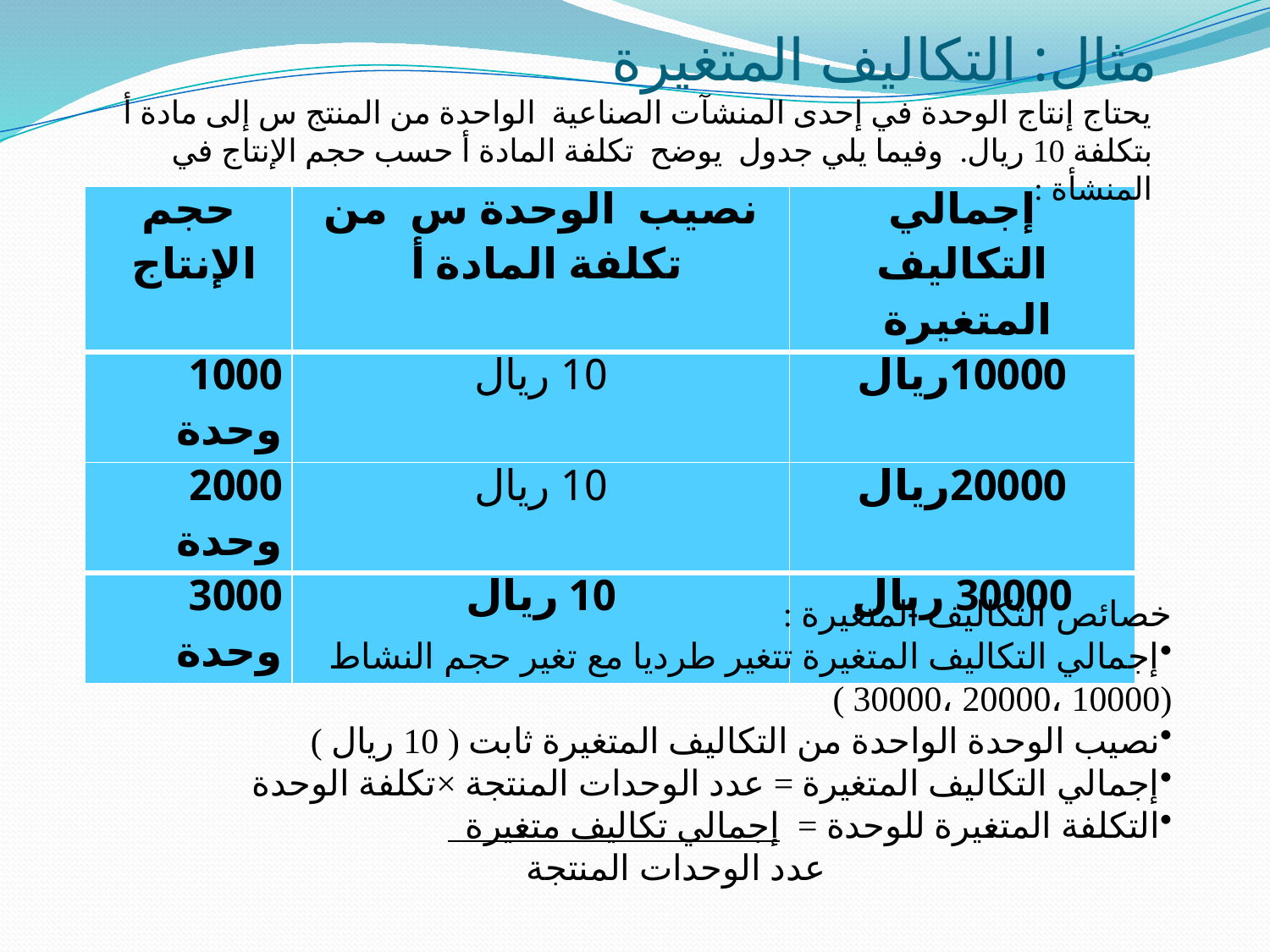

# مثال: التكاليف المتغيرة
يحتاج إنتاج الوحدة في إحدى المنشآت الصناعية  الواحدة من المنتج س إلى مادة أ  بتكلفة 10 ريال.  وفيما يلي جدول  يوضح  تكلفة المادة أ حسب حجم الإنتاج في المنشأة :
| حجم الإنتاج | نصيب الوحدة س من تكلفة المادة أ | إجمالي التكاليف المتغيرة |
| --- | --- | --- |
| 1000 وحدة | 10 ريال | 10000ريال |
| 2000 وحدة | 10 ريال | 20000ريال |
| 3000 وحدة | 10 ريال | 30000 ريال |

خصائص التكاليف المتغيرة :
إجمالي التكاليف المتغيرة تتغير طرديا مع تغير حجم النشاط  (10000 ،20000 ،30000 )
نصيب الوحدة الواحدة من التكاليف المتغيرة ثابت ( 10 ريال )
إجمالي التكاليف المتغيرة = عدد الوحدات المنتجة ×تكلفة الوحدة
التكلفة المتغيرة للوحدة =  إجمالي تكاليف متغيرة
                                       عدد الوحدات المنتجة